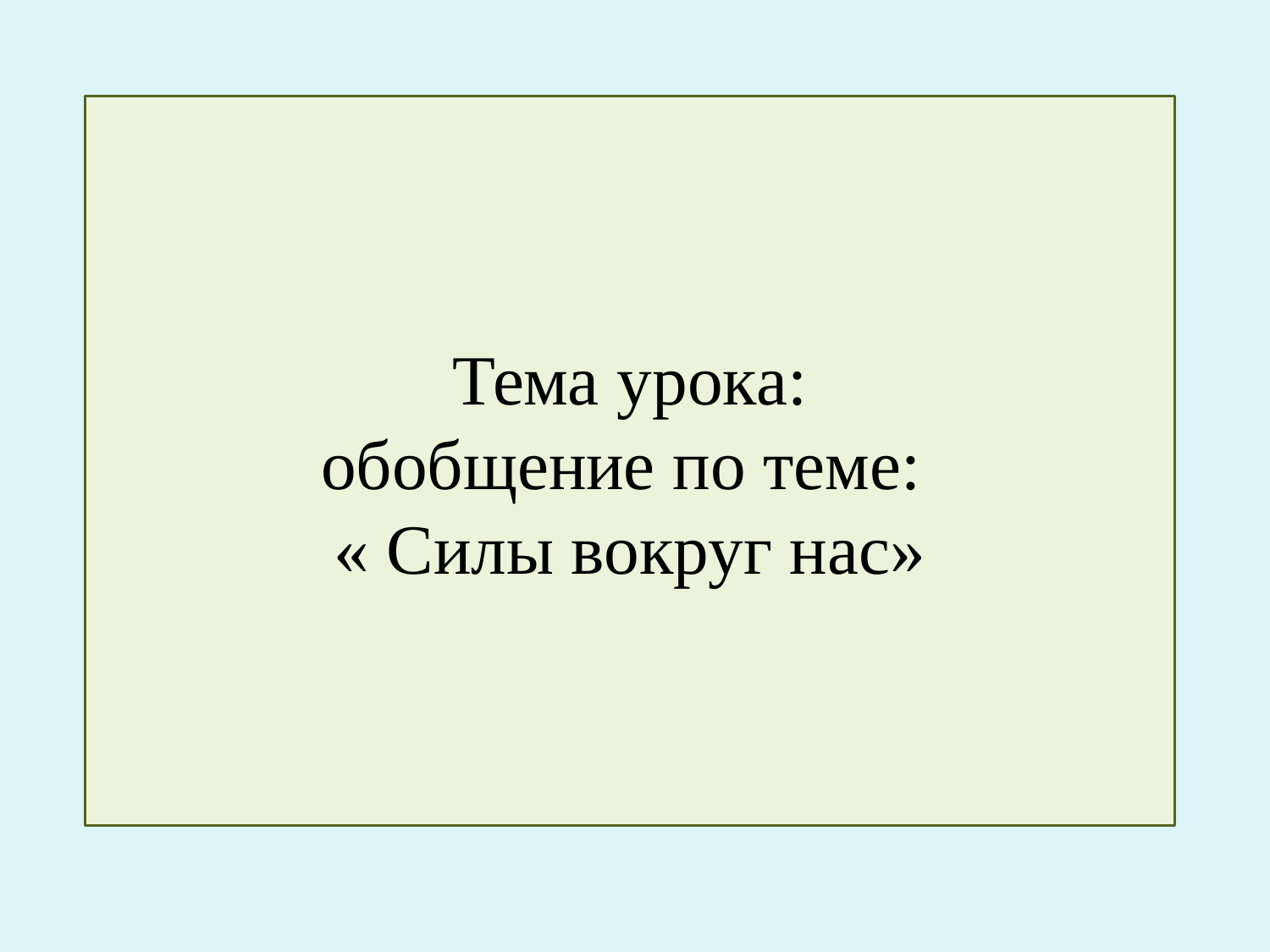

Тема урока:
обобщение по теме:
« Силы вокруг нас»